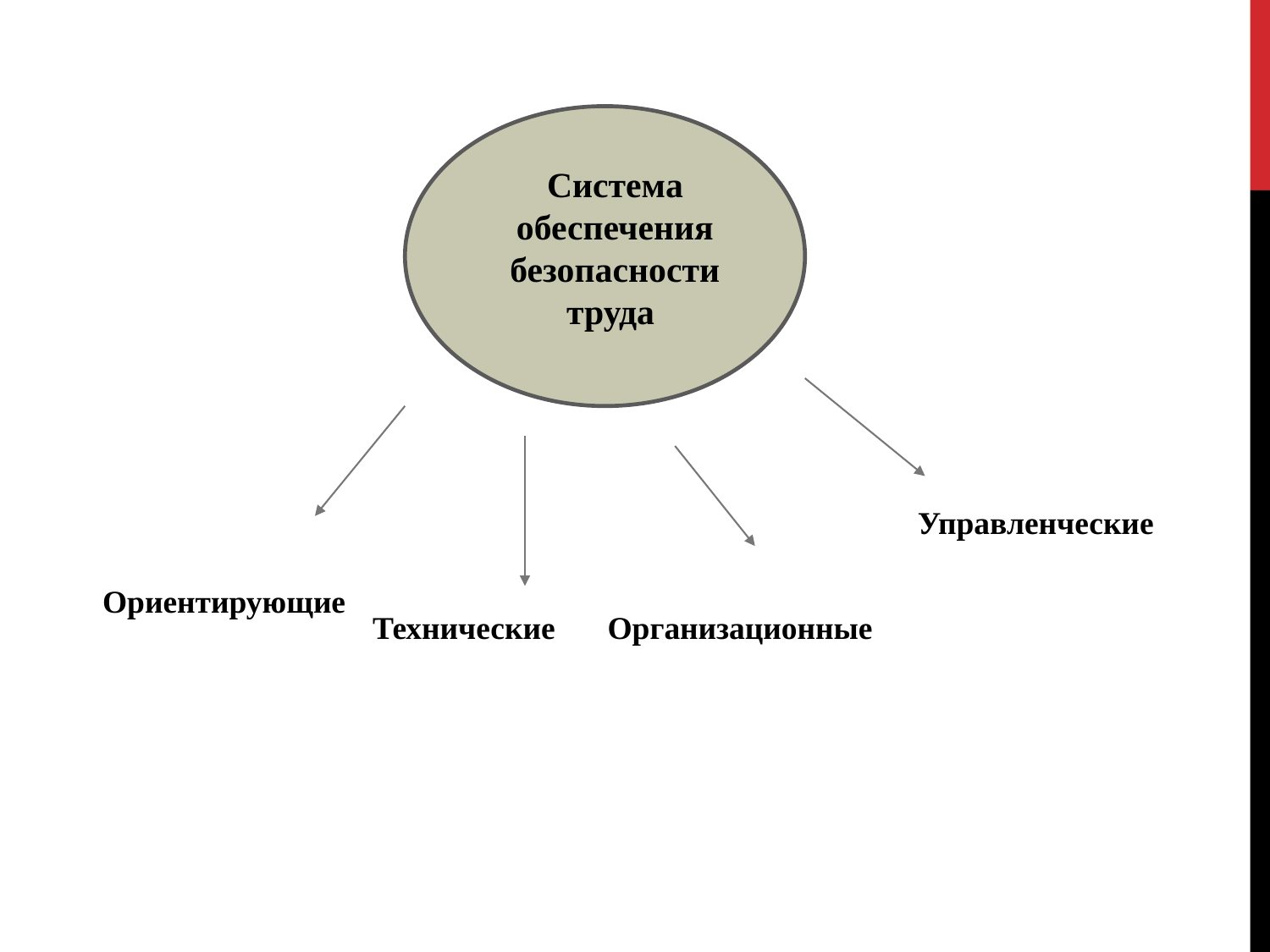

Система обеспечения безопасности труда
Управленческие
Ориентирующие

Технические
Организационные